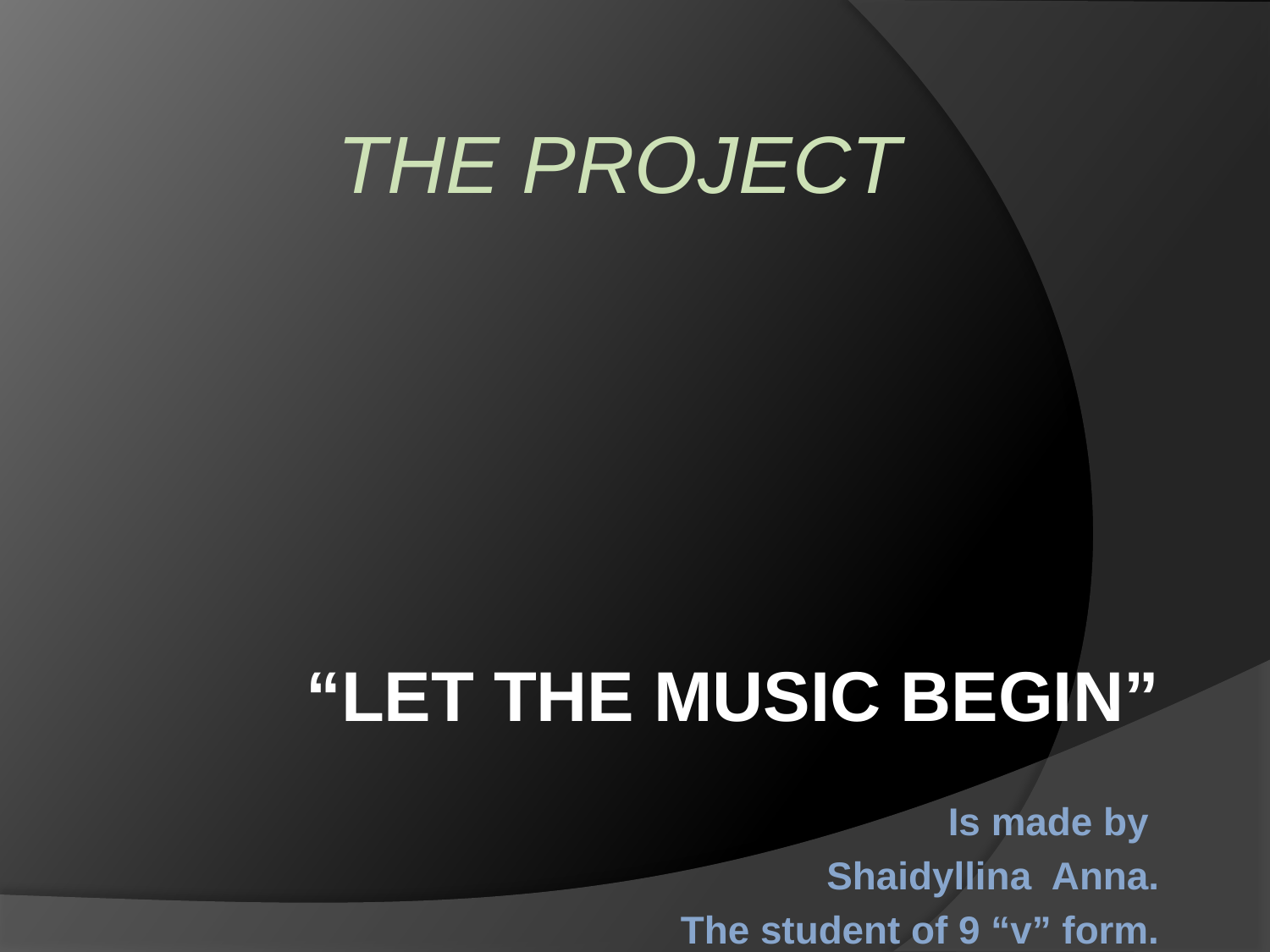

# The project
“LET THE MUSIC BEGIN”

Is made by
Shaidyllina  Anna.
The student of 9 “v” form.